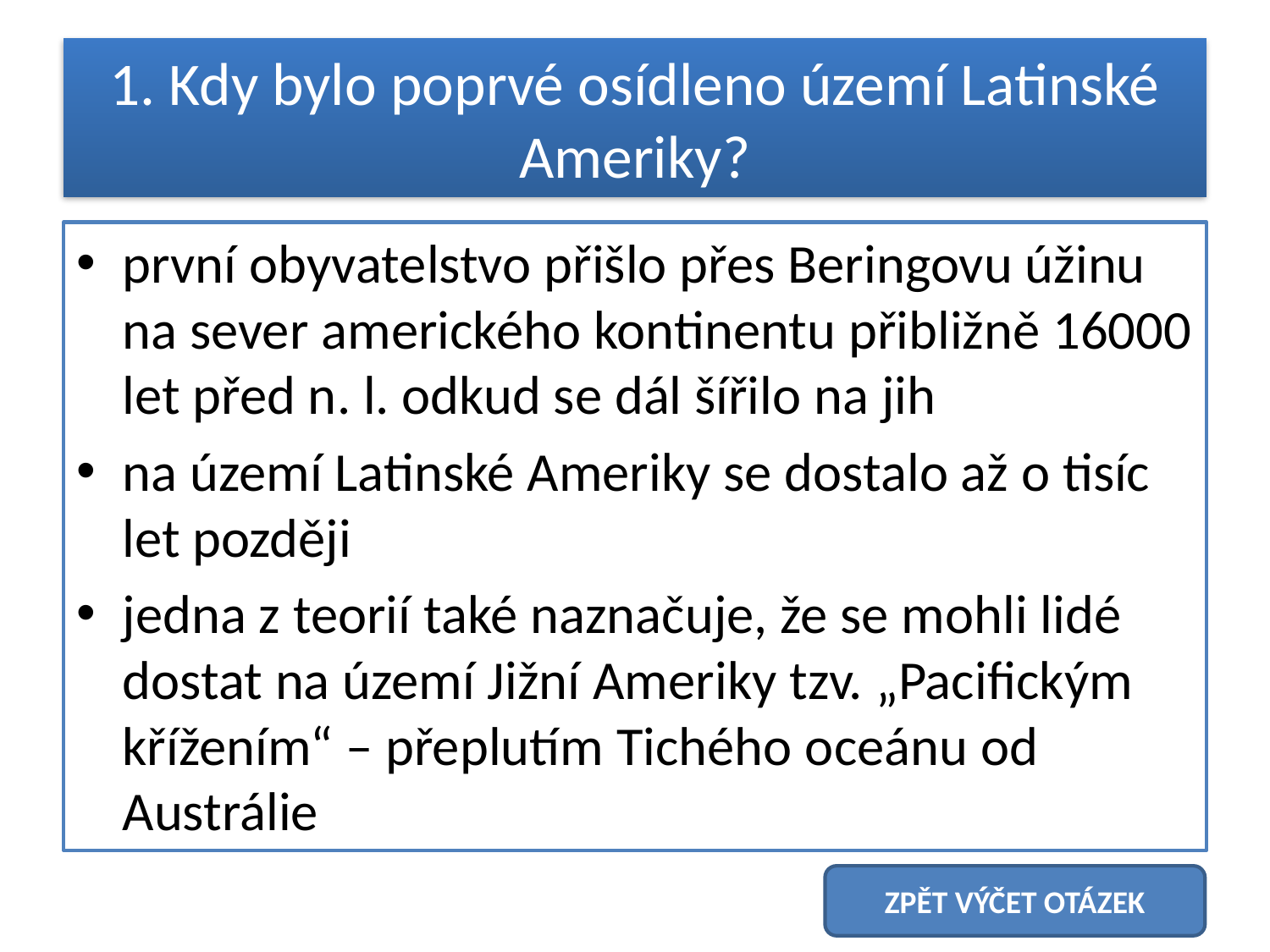

# 1. Kdy bylo poprvé osídleno území Latinské Ameriky?
první obyvatelstvo přišlo přes Beringovu úžinu na sever amerického kontinentu přibližně 16000 let před n. l. odkud se dál šířilo na jih
na území Latinské Ameriky se dostalo až o tisíc let později
jedna z teorií také naznačuje, že se mohli lidé dostat na území Jižní Ameriky tzv. „Pacifickým křížením“ – přeplutím Tichého oceánu od Austrálie
ZPĚT VÝČET OTÁZEK